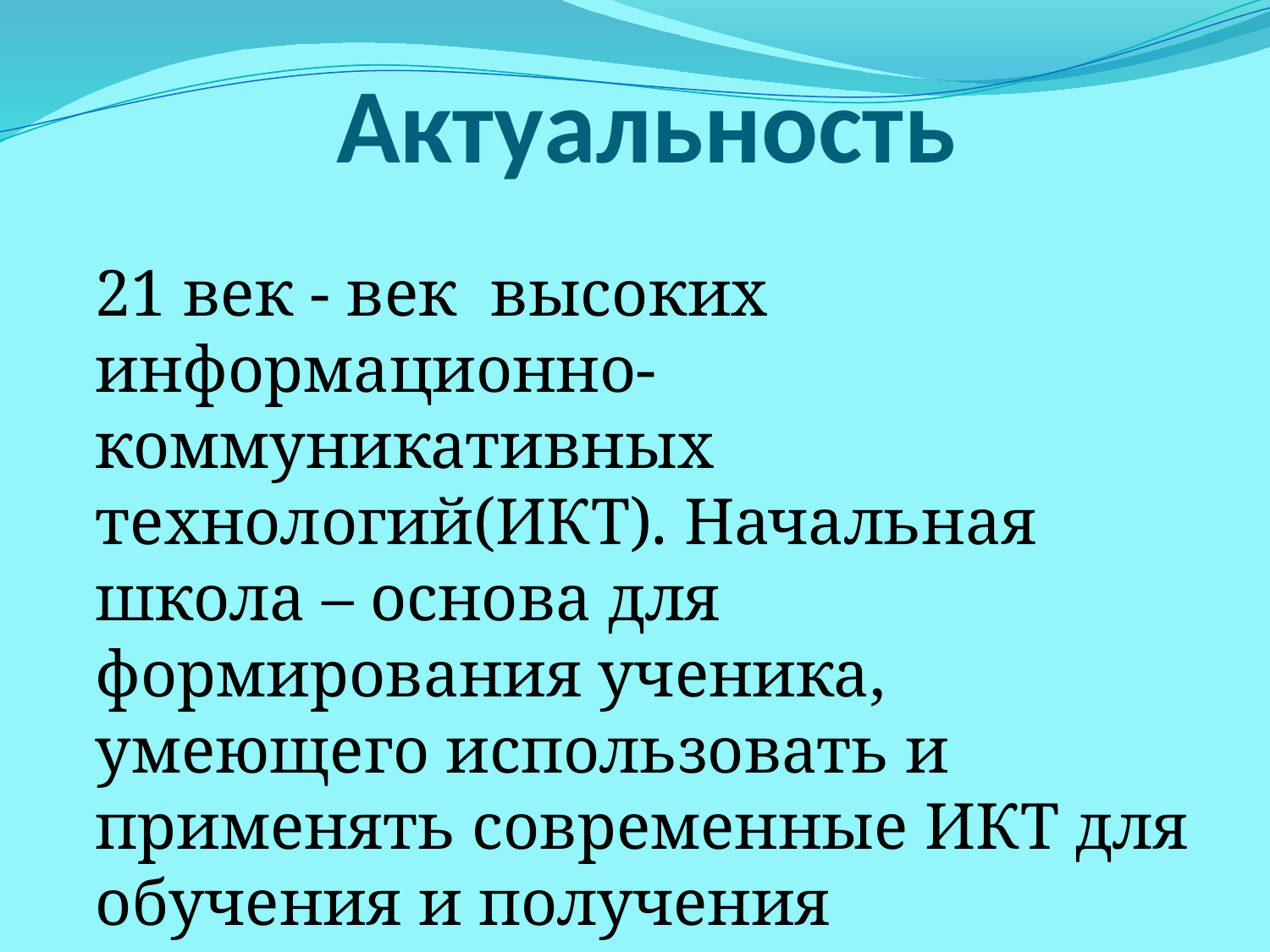

# Актуальность
	21 век - век  высоких информационно- коммуникативных технологий(ИКТ). Начальная школа – основа для формирования ученика, умеющего использовать и применять современные ИКТ для обучения и получения информации.